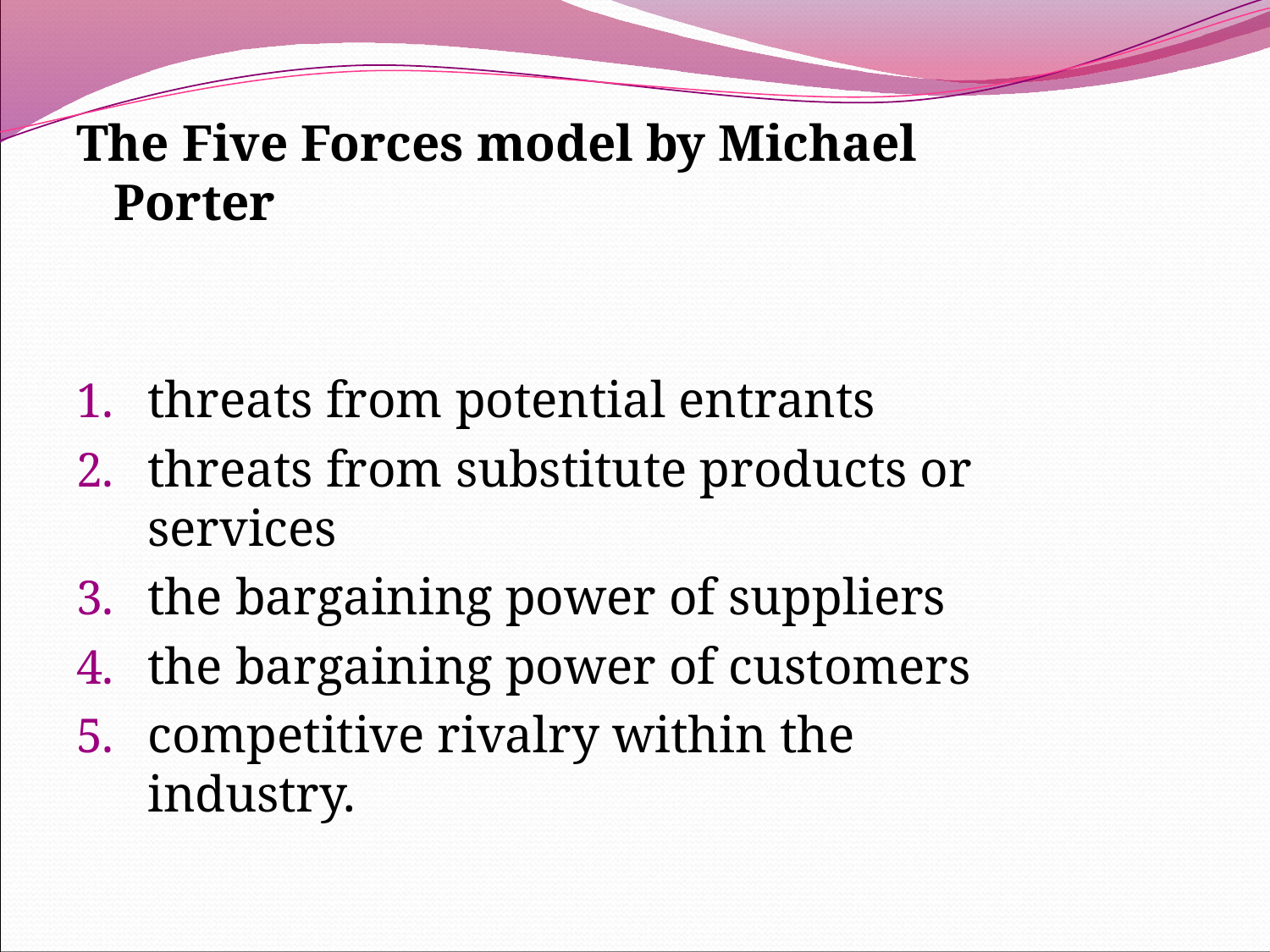

The Five Forces model by Michael Porter

threats from potential entrants
threats from substitute products or services
the bargaining power of suppliers
the bargaining power of customers
competitive rivalry within the industry.